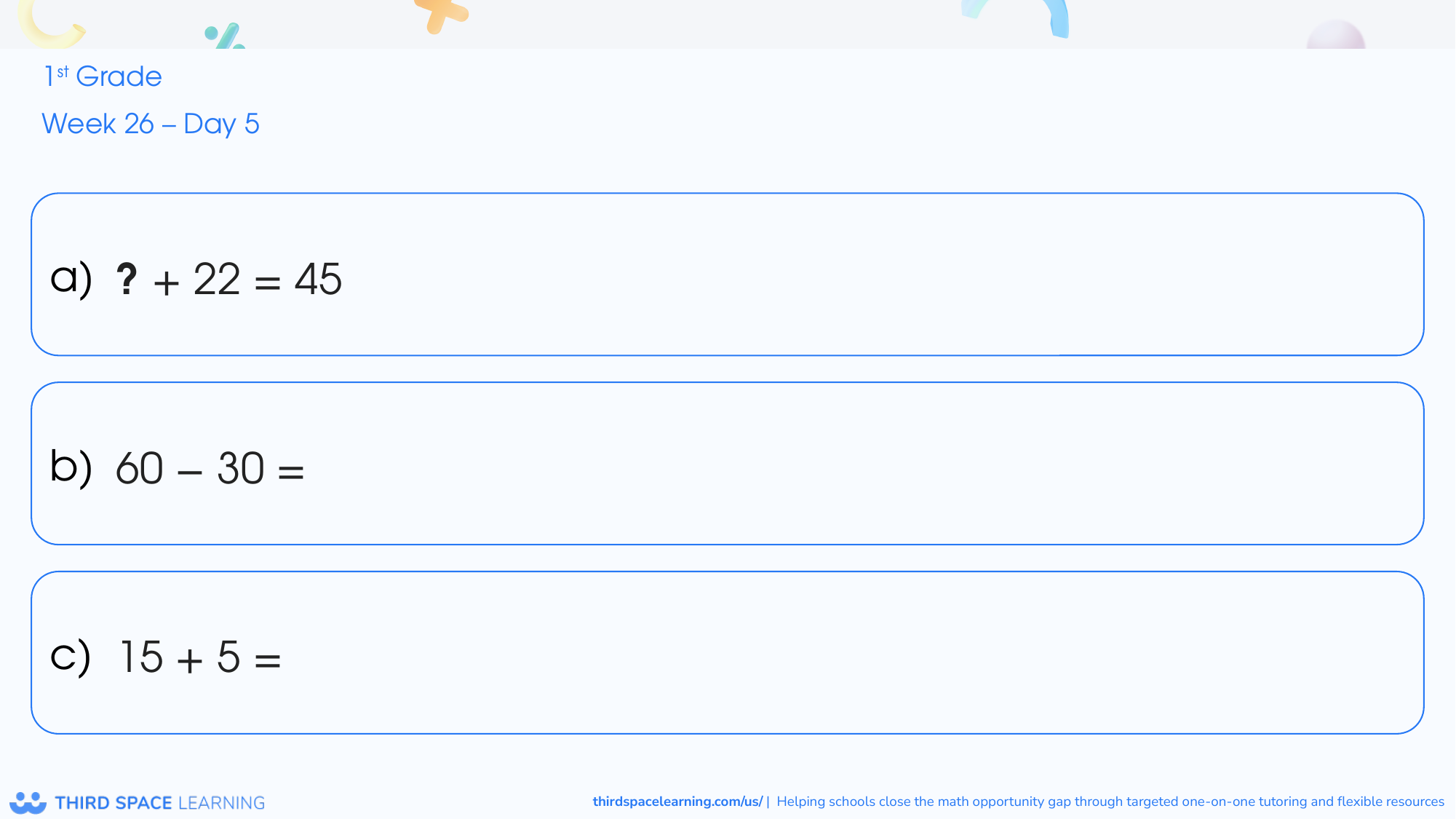

1st Grade
Week 26 – Day 5
? + 22 = 45
60 − 30 =
15 + 5 =